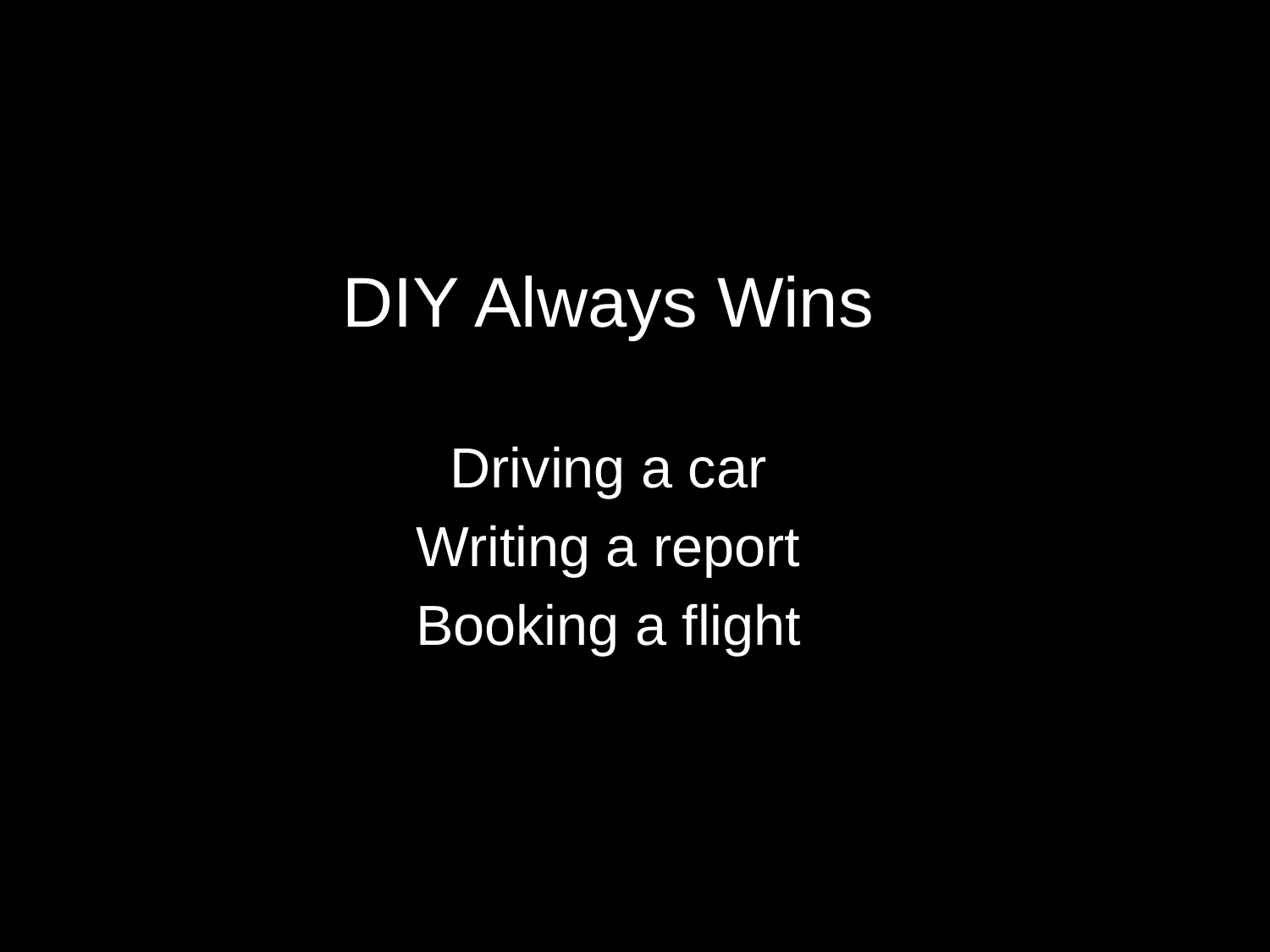

DIY Always Wins

Driving a car
Writing a report
Booking a flight